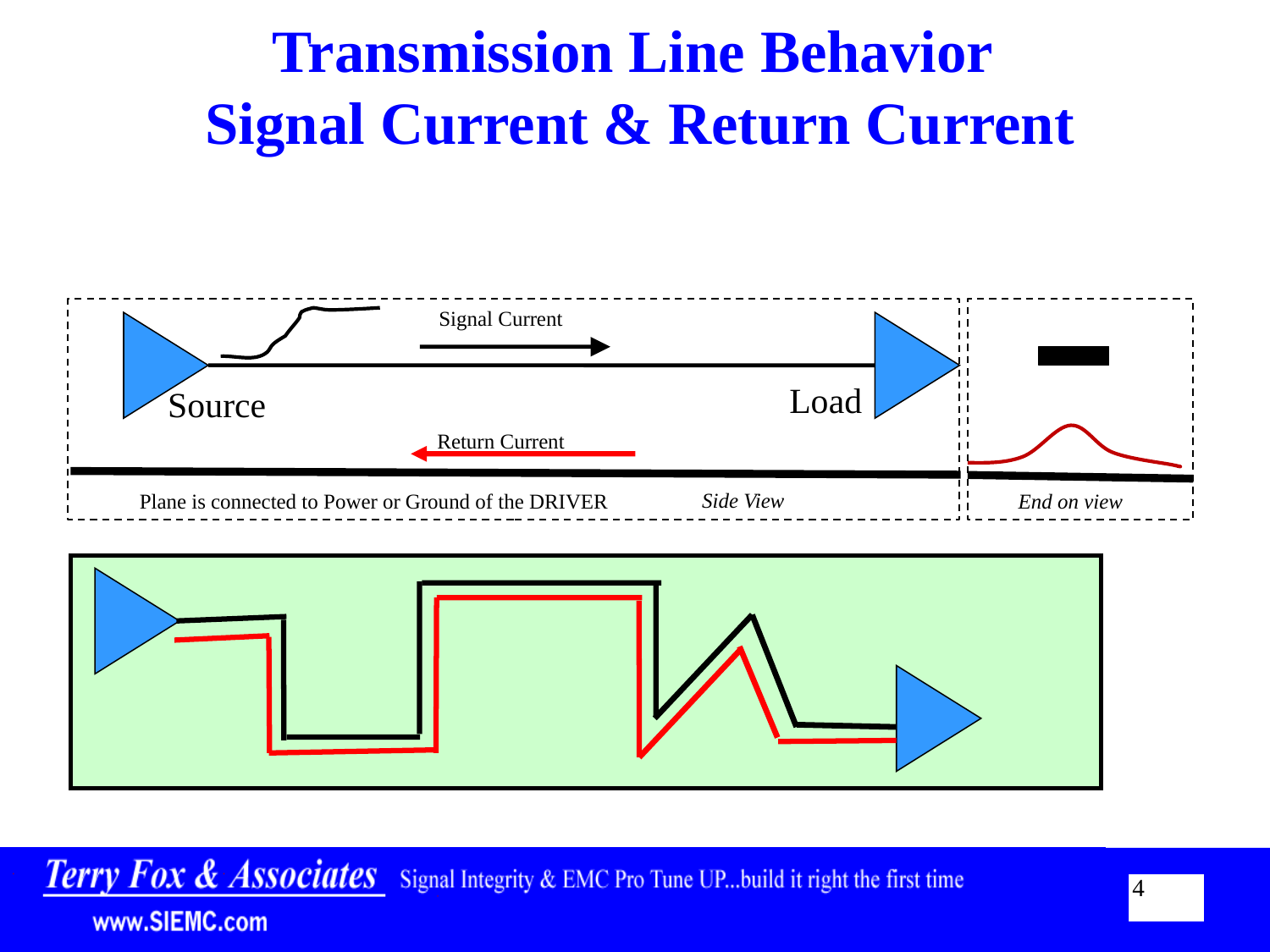

# Transmission Line Behavior Signal Current & Return Current

Signal Current

Load
Source
Return Current

Side View
End on view
Plane is connected to Power or Ground of the DRIVER

4